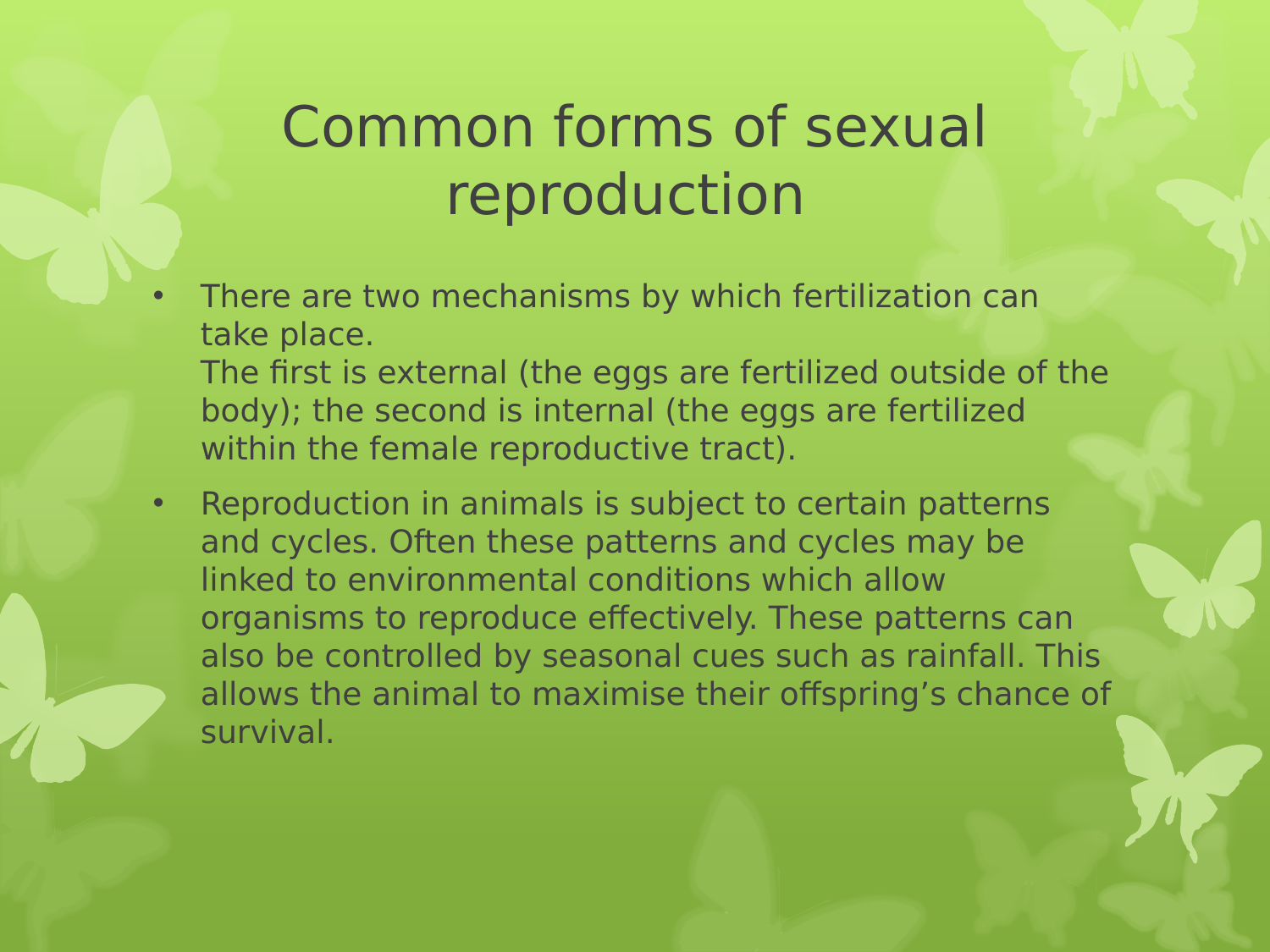

# Common forms of sexual reproduction
There are two mechanisms by which fertilization can take place.
The first is external (the eggs are fertilized outside of the body); the second is internal (the eggs are fertilized within the female reproductive tract).
Reproduction in animals is subject to certain patterns and cycles. Often these patterns and cycles may be linked to environmental conditions which allow organisms to reproduce effectively. These patterns can also be controlled by seasonal cues such as rainfall. This allows the animal to maximise their offspring’s chance of survival.